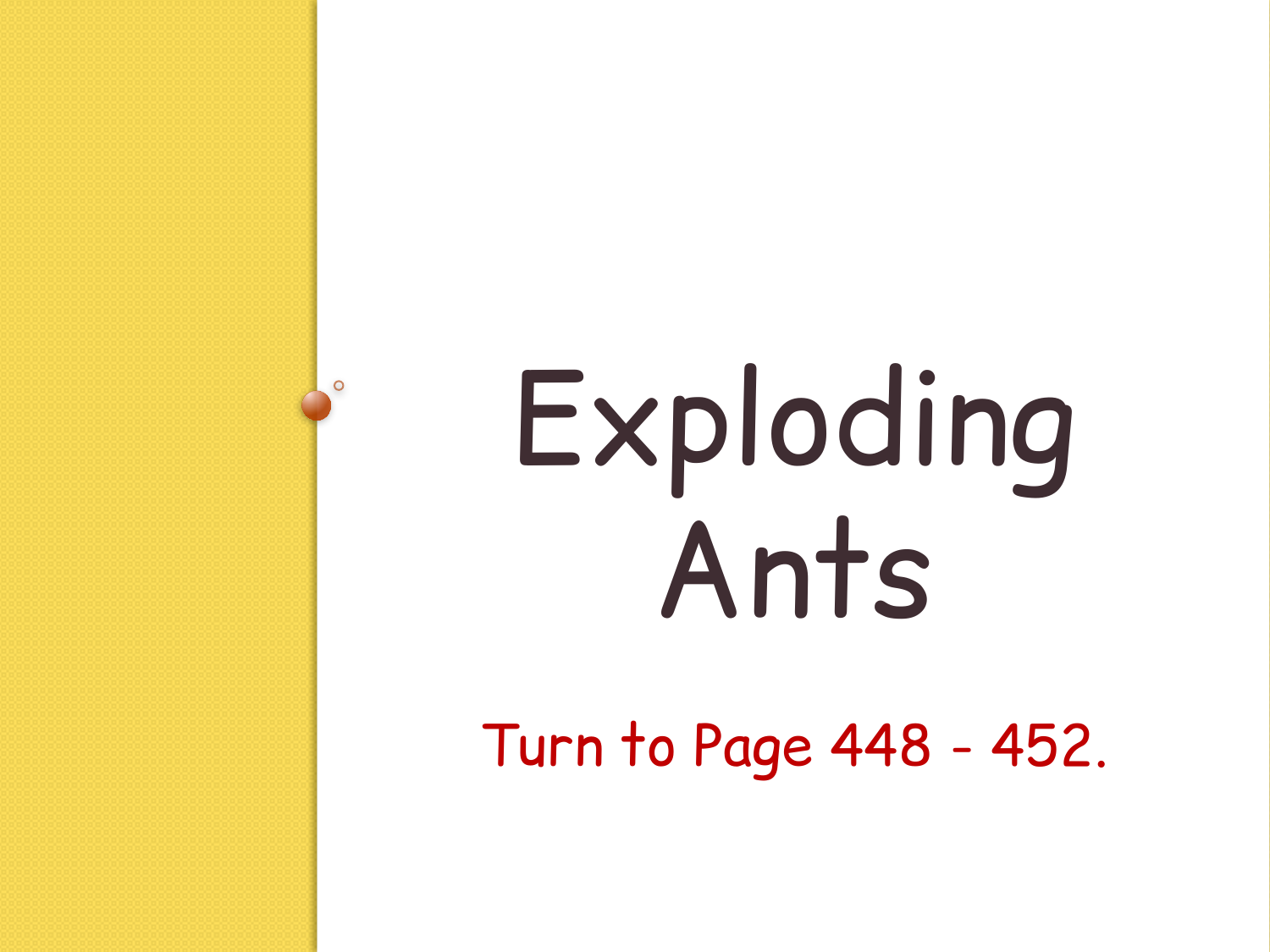

Exploding Ants
Turn to Page 448 - 452.